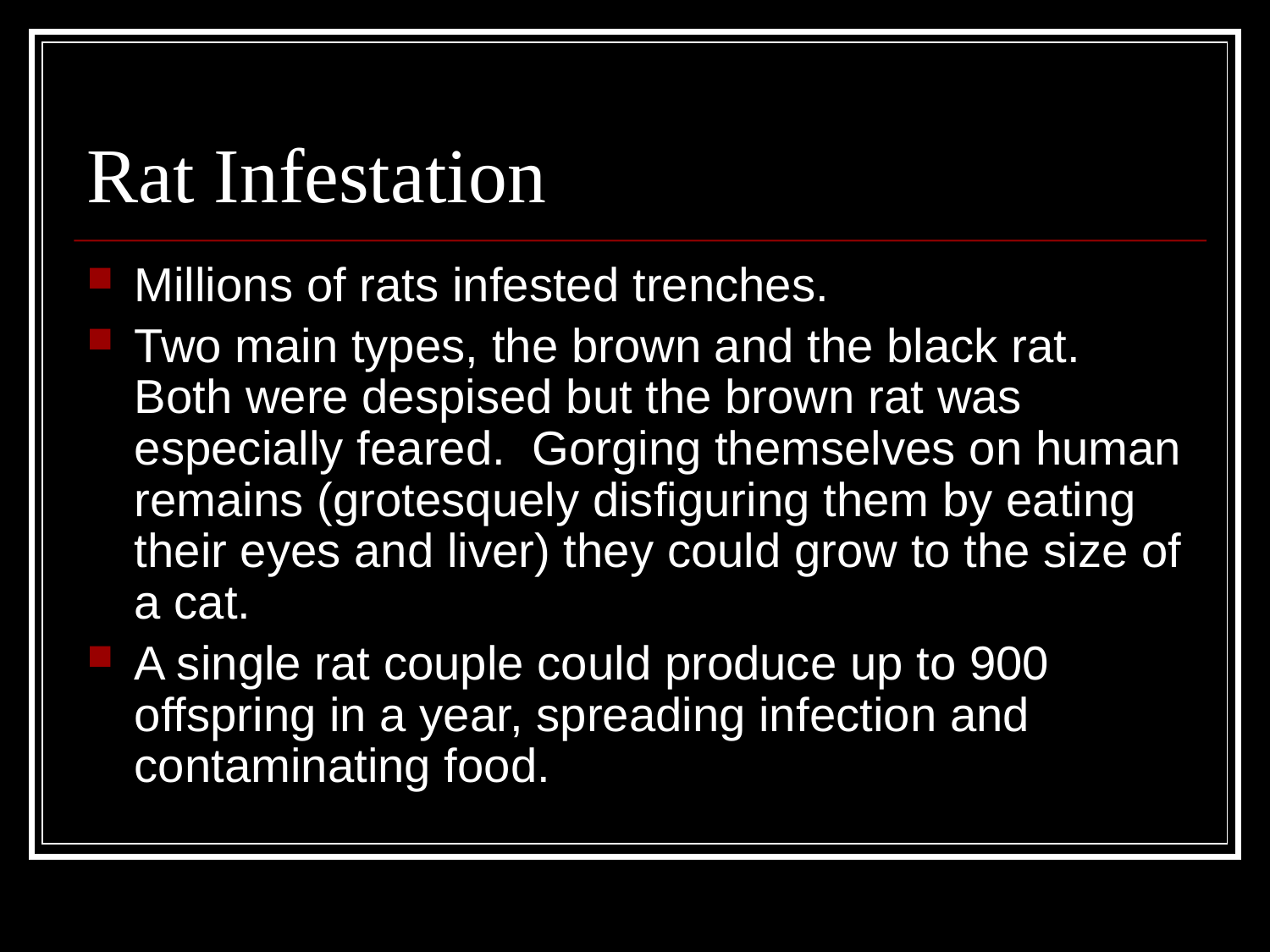

# Rat Infestation
Millions of rats infested trenches.
Two main types, the brown and the black rat.  Both were despised but the brown rat was especially feared.  Gorging themselves on human remains (grotesquely disfiguring them by eating their eyes and liver) they could grow to the size of a cat.
A single rat couple could produce up to 900 offspring in a year, spreading infection and contaminating food.